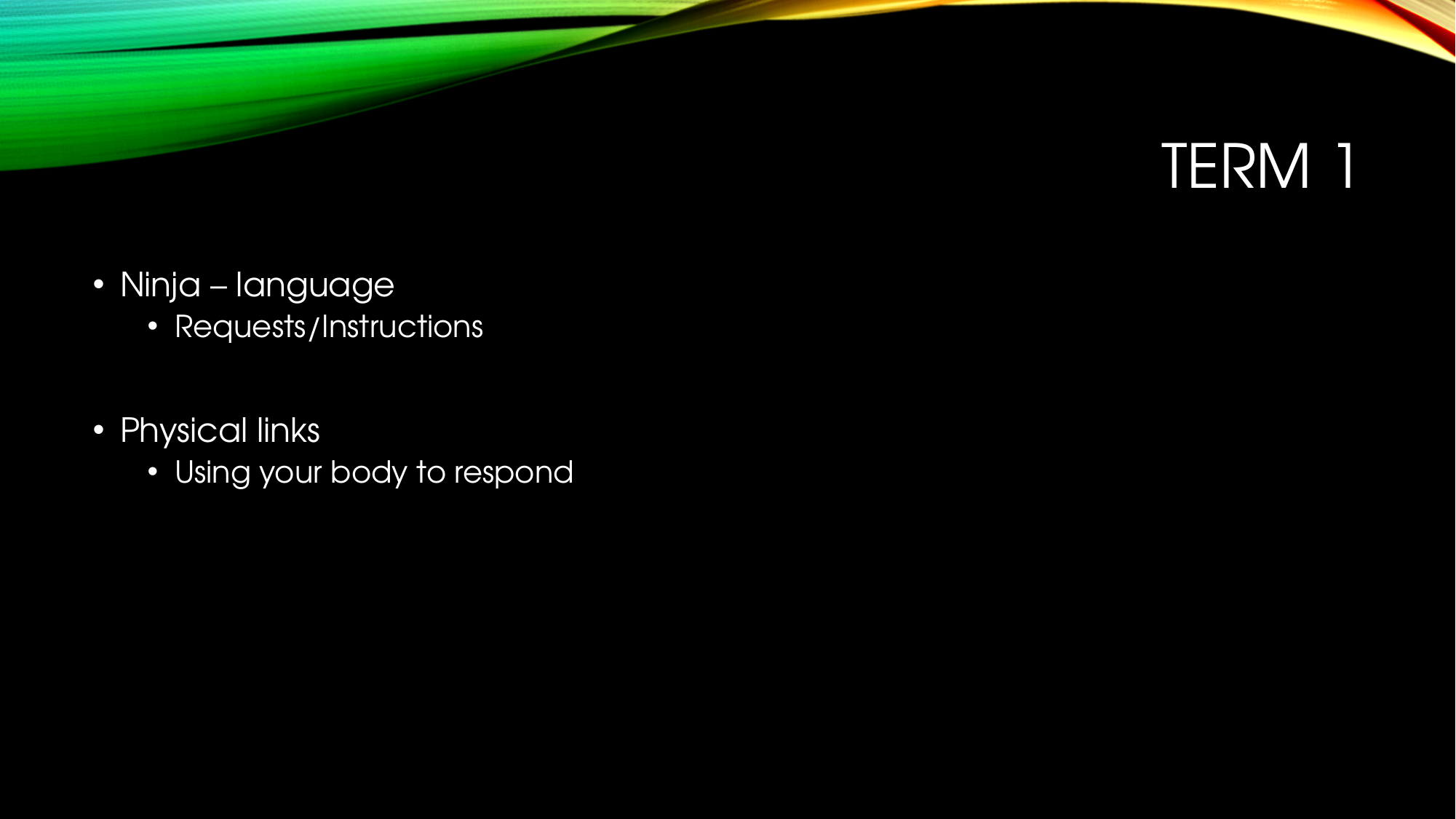

# Term 1
Ninja – language
Requests/Instructions

Physical links
Using your body to respond